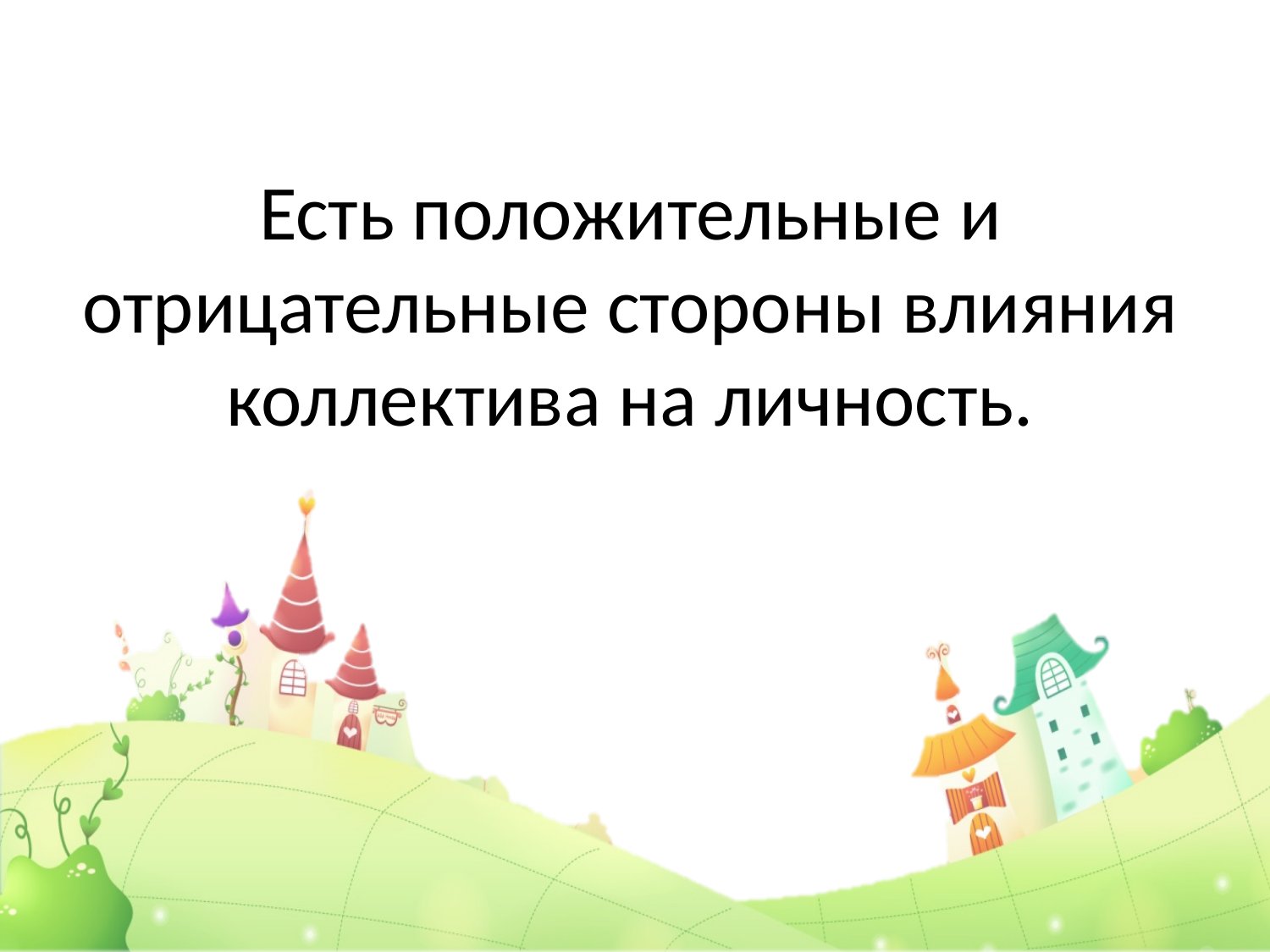

# Есть положительные и отрицательные стороны влияния коллектива на личность.